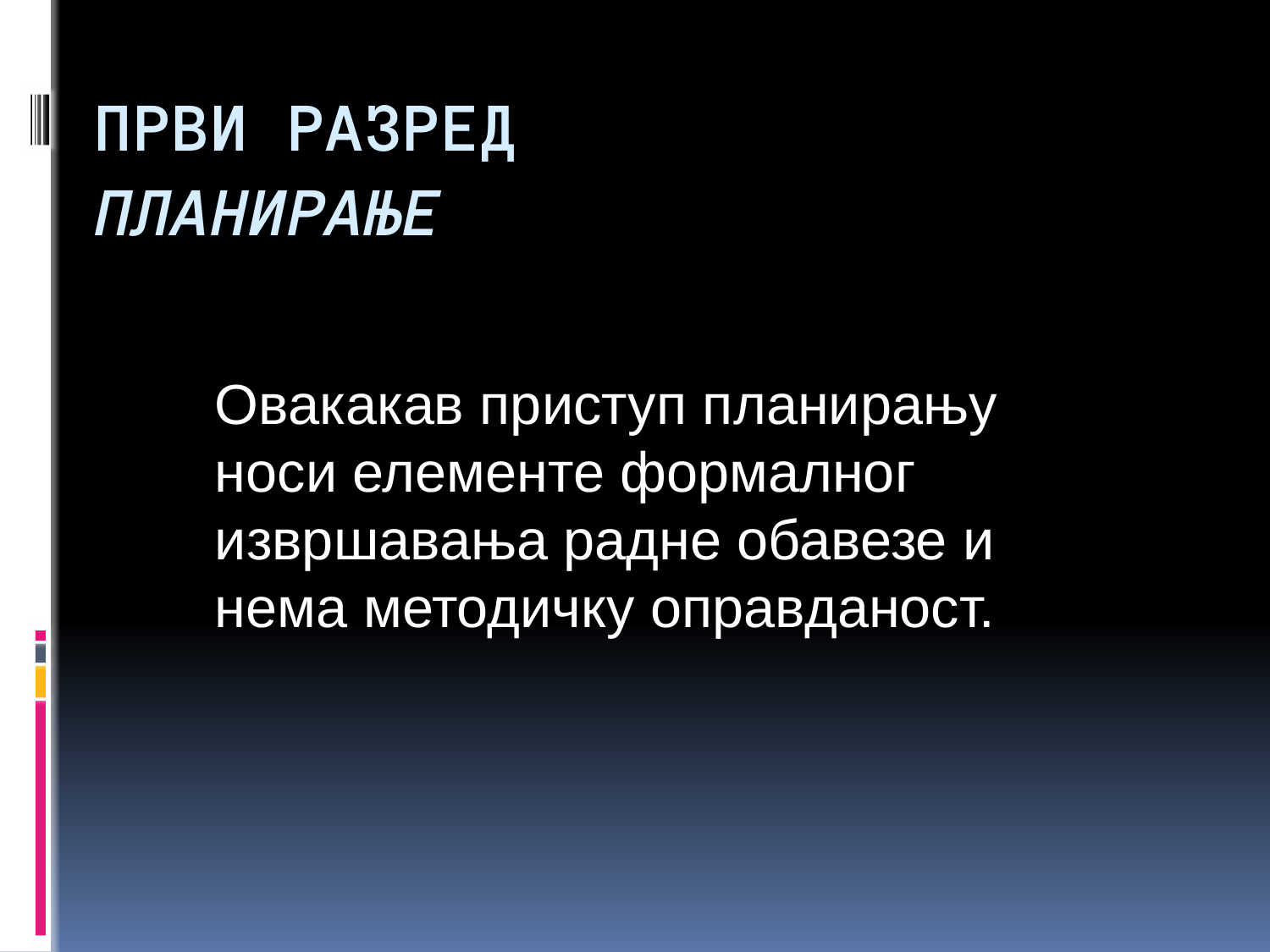

# Први разред Планирање
Овакакав приступ планирању носи елементе формалног извршавања радне обавезе и нема методичку оправданост.